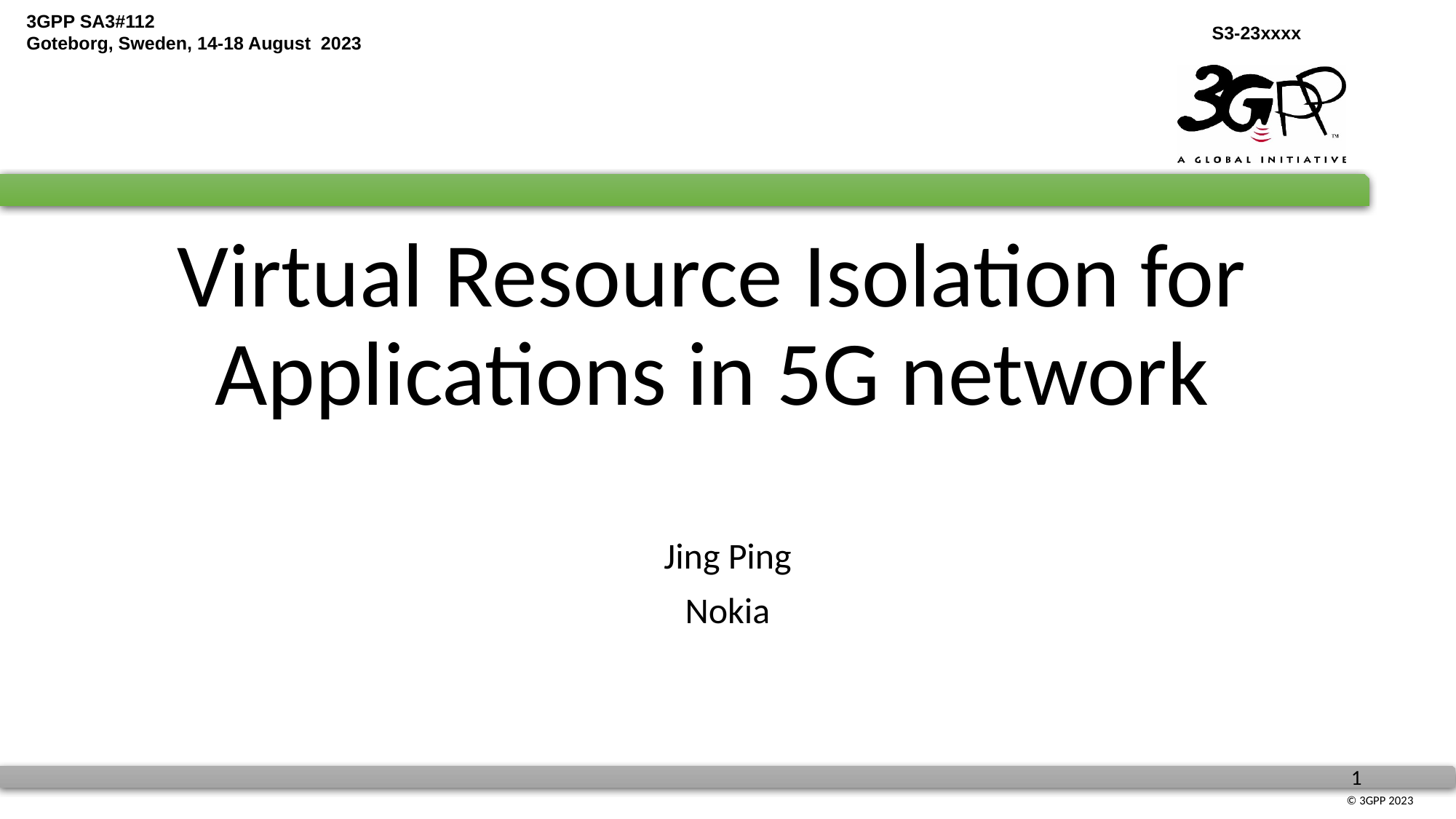

# Virtual Resource Isolation for Applications in 5G network
Jing Ping
Nokia